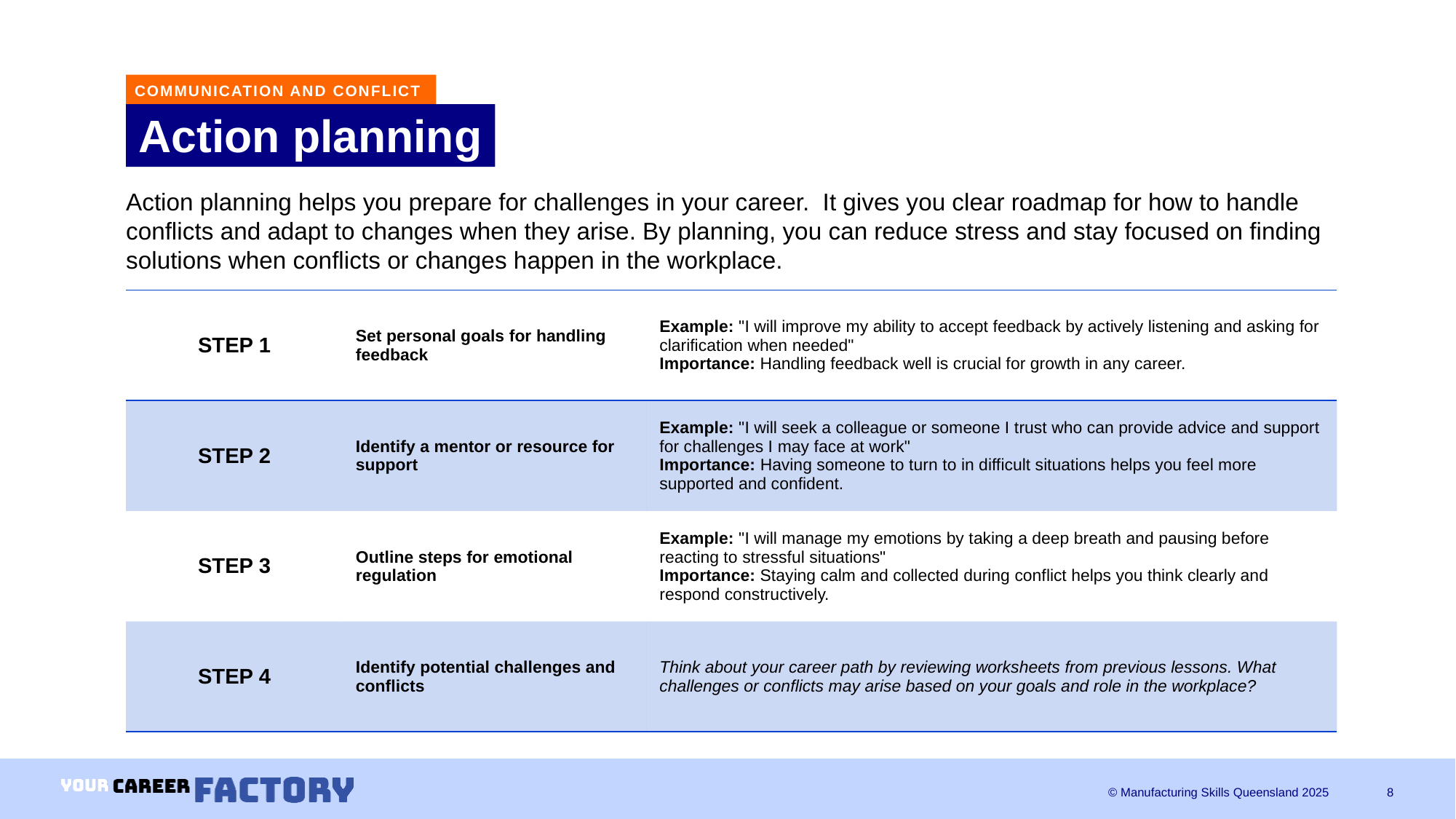

COMMUNICATION AND CONFLICT
# Action planning
Action planning helps you prepare for challenges in your career.  It gives you clear roadmap for how to handle conflicts and adapt to changes when they arise. By planning, you can reduce stress and stay focused on finding solutions when conflicts or changes happen in the workplace.
| STEP 1 | Set personal goals for handling feedback | Example: "I will improve my ability to accept feedback by actively listening and asking for clarification when needed" Importance: Handling feedback well is crucial for growth in any career. |
| --- | --- | --- |
| STEP 2 | Identify a mentor or resource for support | Example: "I will seek a colleague or someone I trust who can provide advice and support for challenges I may face at work" Importance: Having someone to turn to in difficult situations helps you feel more supported and confident. |
| STEP 3 | Outline steps for emotional regulation | Example: "I will manage my emotions by taking a deep breath and pausing before reacting to stressful situations" Importance: Staying calm and collected during conflict helps you think clearly and respond constructively. |
| STEP 4 | Identify potential challenges and conflicts | Think about your career path by reviewing worksheets from previous lessons. What challenges or conflicts may arise based on your goals and role in the workplace? |